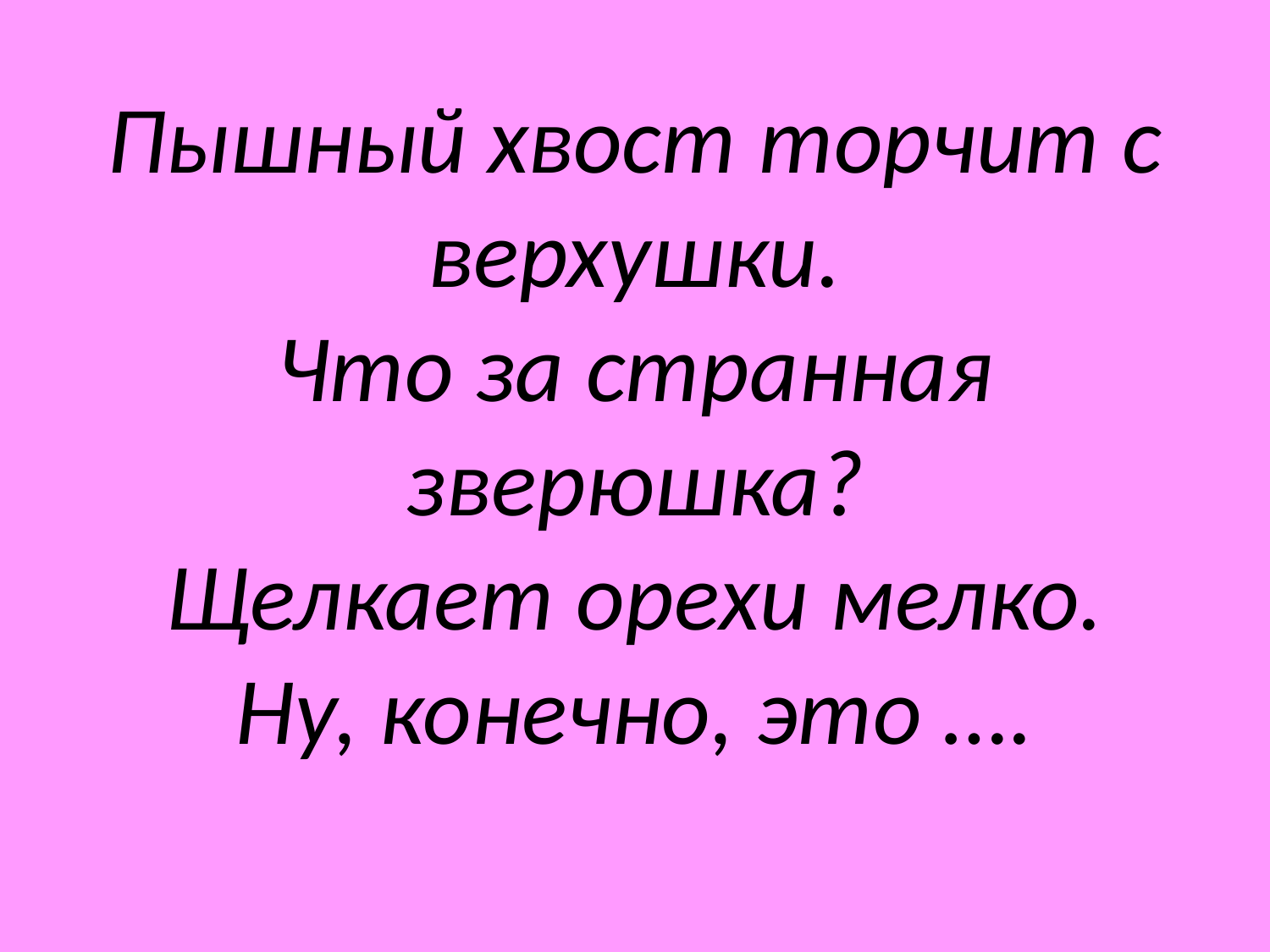

# Пышный хвост торчит с верхушки. Что за странная зверюшка? Щелкает орехи мелко. Ну, конечно, это ….